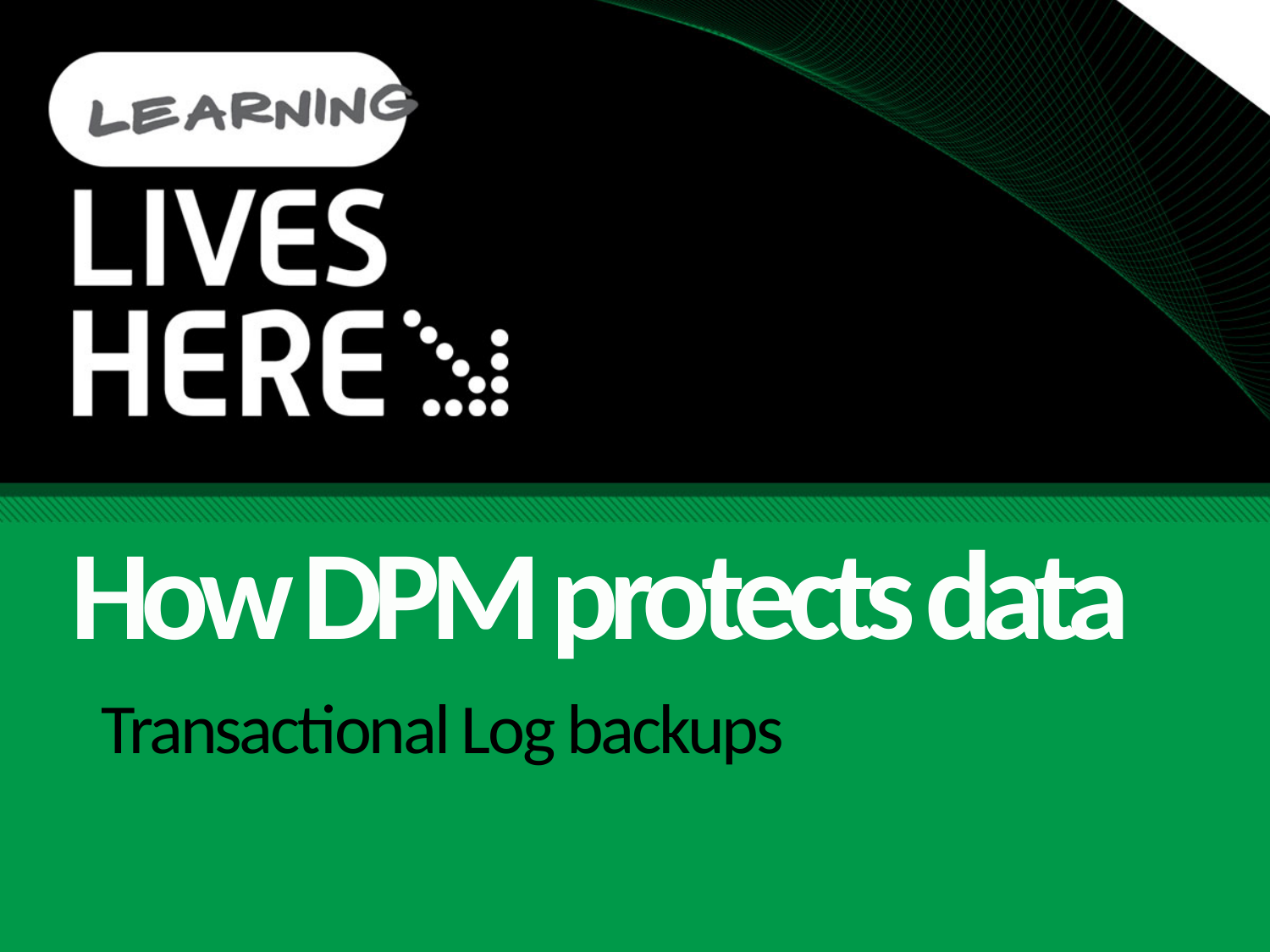

How DPM protects data
# Transactional Log backups